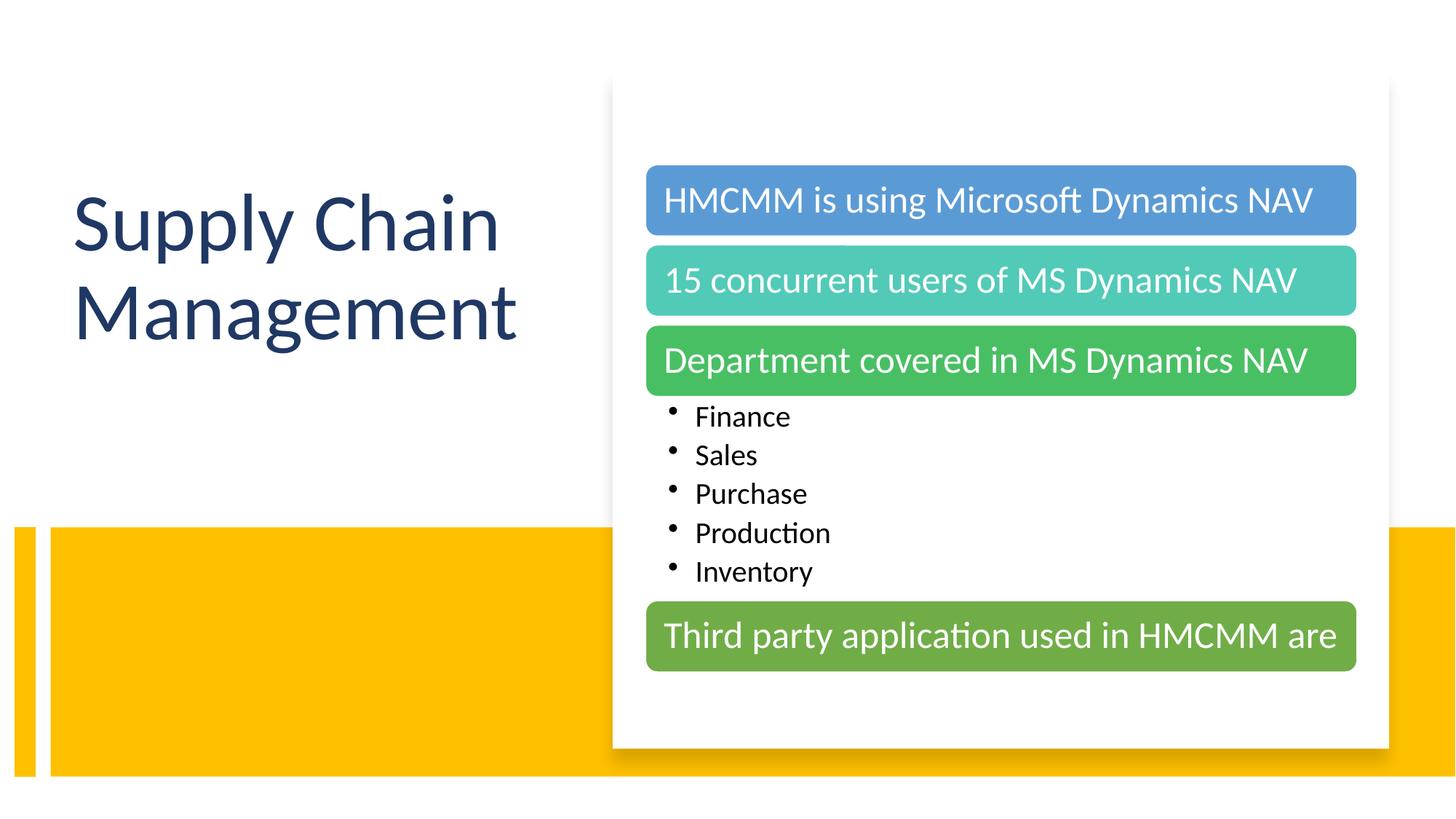

HMCMM is using Microsoft Dynamics NAV
15 concurrent users of MS Dynamics NAV
Department covered in MS Dynamics NAV
Finance
Sales
Purchase
Production
Inventory
Third party application used in HMCMM are
# Supply Chain Management